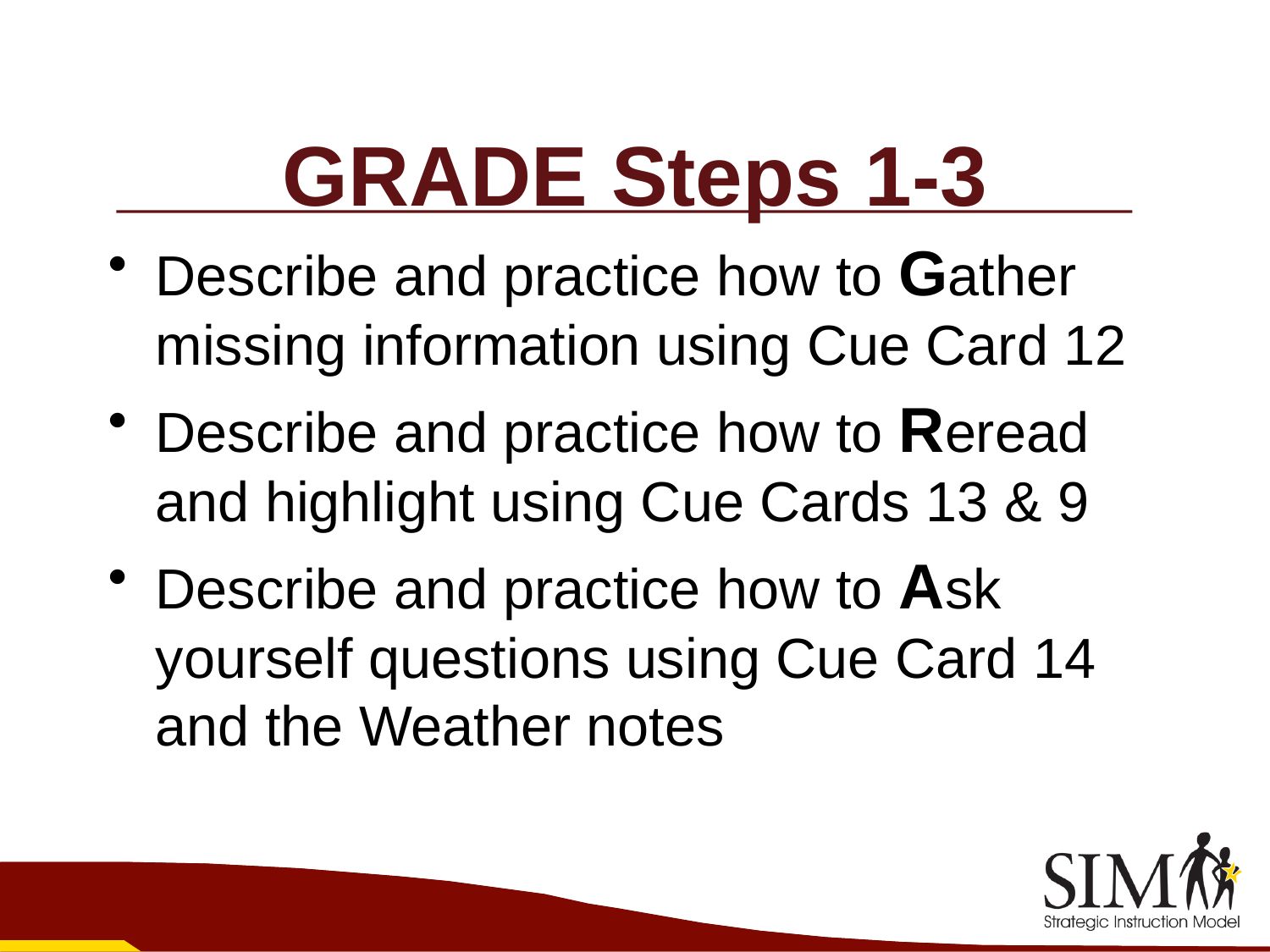

# GRADE Steps 1-3
Describe and practice how to Gather missing information using Cue Card 12
Describe and practice how to Reread and highlight using Cue Cards 13 & 9
Describe and practice how to Ask yourself questions using Cue Card 14 and the Weather notes